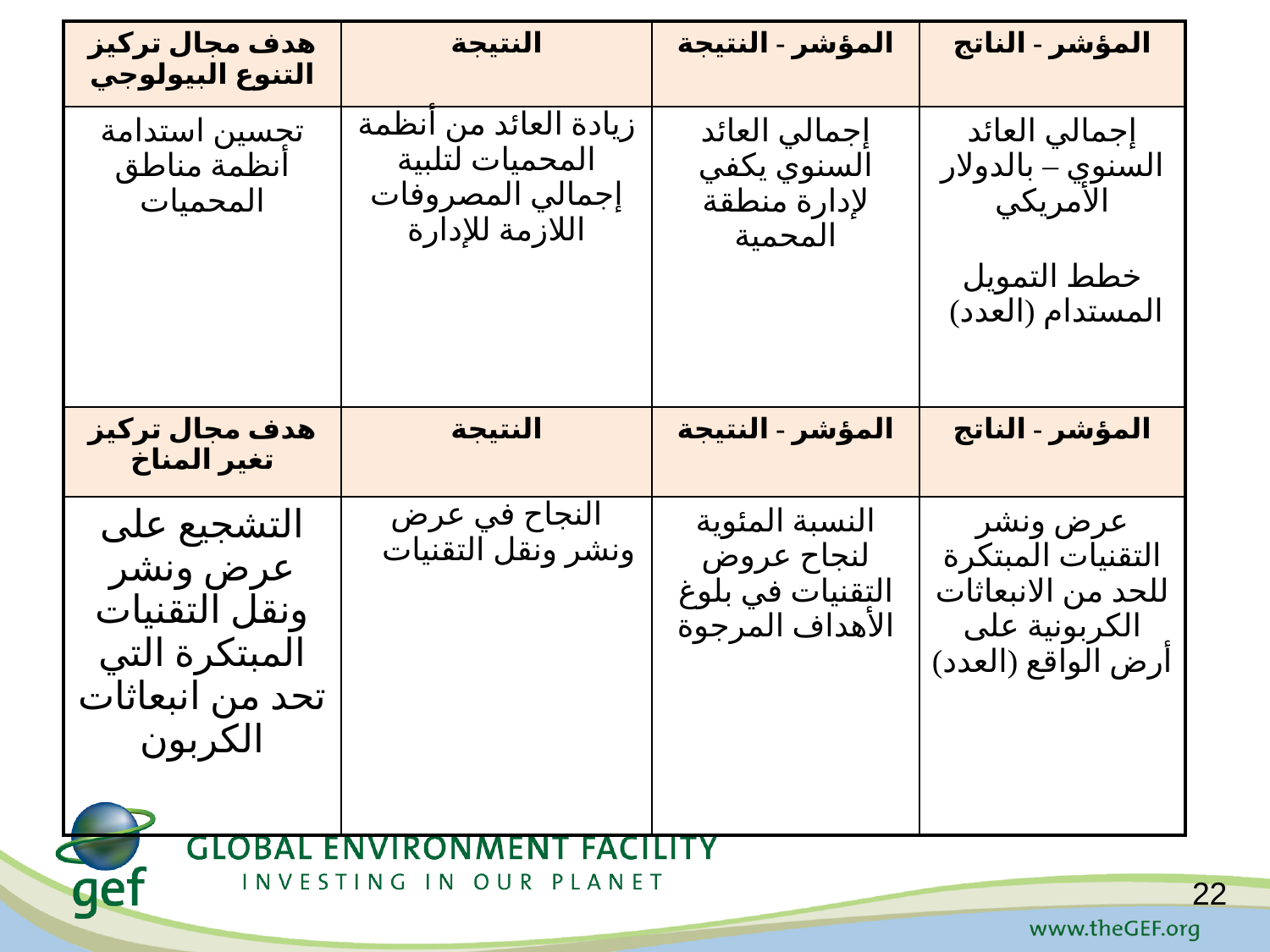

| هدف مجال تركيز التنوع البيولوجي | النتيجة | المؤشر - النتيجة | المؤشر - الناتج |
| --- | --- | --- | --- |
| تحسين استدامة أنظمة مناطق المحميات | زيادة العائد من أنظمة المحميات لتلبية إجمالي المصروفات اللازمة للإدارة | إجمالي العائد السنوي يكفي لإدارة منطقة المحمية | إجمالي العائد السنوي – بالدولار الأمريكي خطط التمويل المستدام (العدد) |
| هدف مجال تركيز تغير المناخ | النتيجة | المؤشر - النتيجة | المؤشر - الناتج |
| التشجيع على عرض ونشر ونقل التقنيات المبتكرة التي تحد من انبعاثات الكربون | النجاح في عرض ونشر ونقل التقنيات | النسبة المئوية لنجاح عروض التقنيات في بلوغ الأهداف المرجوة | عرض ونشر التقنيات المبتكرة للحد من الانبعاثات الكربونية على أرض الواقع (العدد) |
22